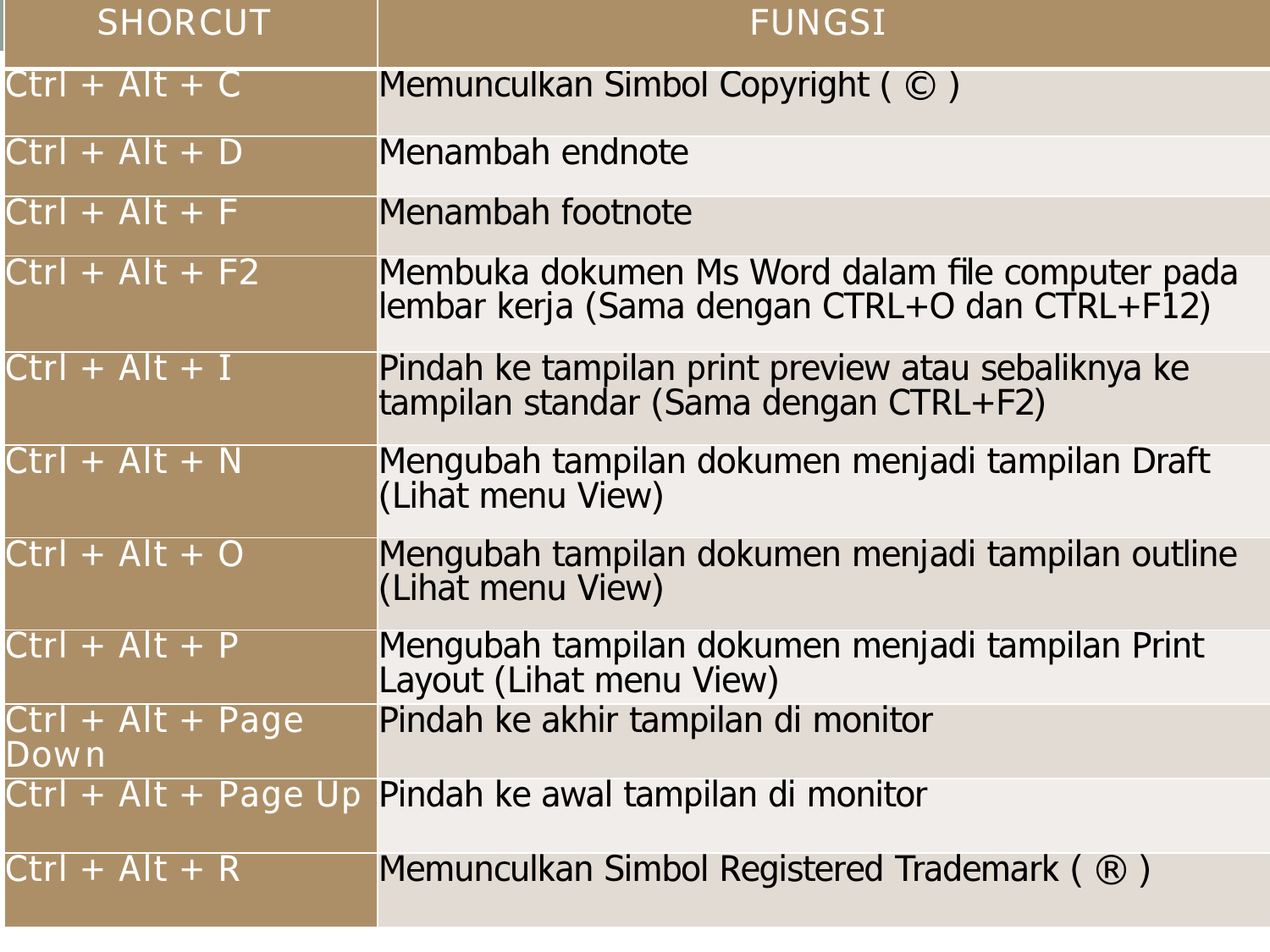

| SHORCUT | FUNGSI |
| --- | --- |
| Ctrl + Alt + C | Memunculkan Simbol Copyright ( © ) |
| Ctrl + Alt + D | Menambah endnote |
| Ctrl + Alt + F | Menambah footnote |
| Ctrl + Alt + F2 | Membuka dokumen Ms Word dalam file computer pada lembar kerja (Sama dengan CTRL+O dan CTRL+F12) |
| Ctrl + Alt + I | Pindah ke tampilan print preview atau sebaliknya ke tampilan standar (Sama dengan CTRL+F2) |
| Ctrl + Alt + N | Mengubah tampilan dokumen menjadi tampilan Draft (Lihat menu View) |
| Ctrl + Alt + O | Mengubah tampilan dokumen menjadi tampilan outline (Lihat menu View) |
| Ctrl + Alt + P | Mengubah tampilan dokumen menjadi tampilan Print Layout (Lihat menu View) |
| Ctrl + Alt + Page Down | Pindah ke akhir tampilan di monitor |
| Ctrl + Alt + Page Up | Pindah ke awal tampilan di monitor |
| Ctrl + Alt + R | Memunculkan Simbol Registered Trademark ( ® ) |